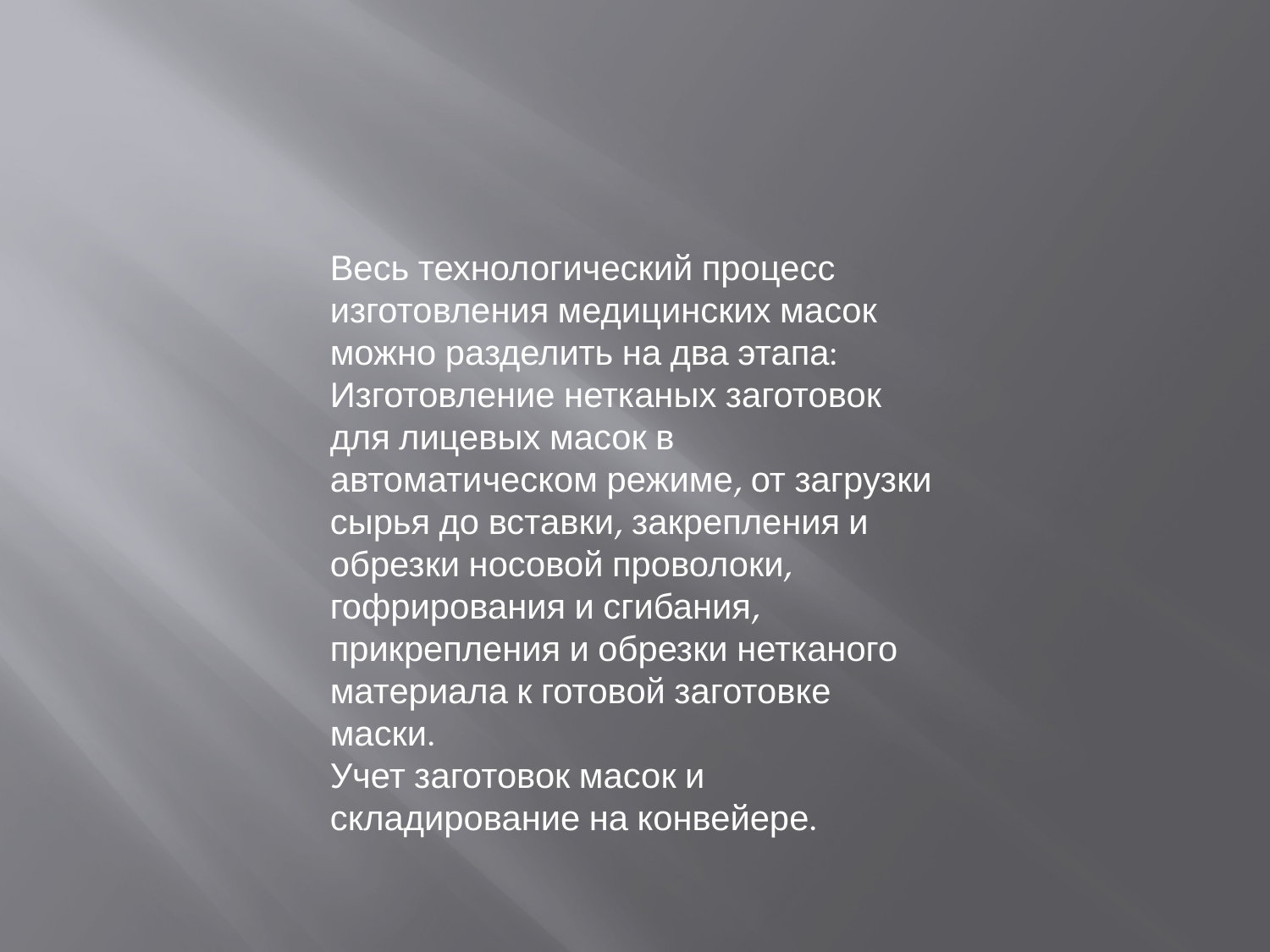

Весь технологический процесс изготовления медицинских масок можно разделить на два этапа:
Изготовление нетканых заготовок для лицевых масок в автоматическом режиме, от загрузки сырья до вставки, закрепления и обрезки носовой проволоки, гофрирования и сгибания, прикрепления и обрезки нетканого материала к готовой заготовке маски.
Учет заготовок масок и складирование на конвейере.